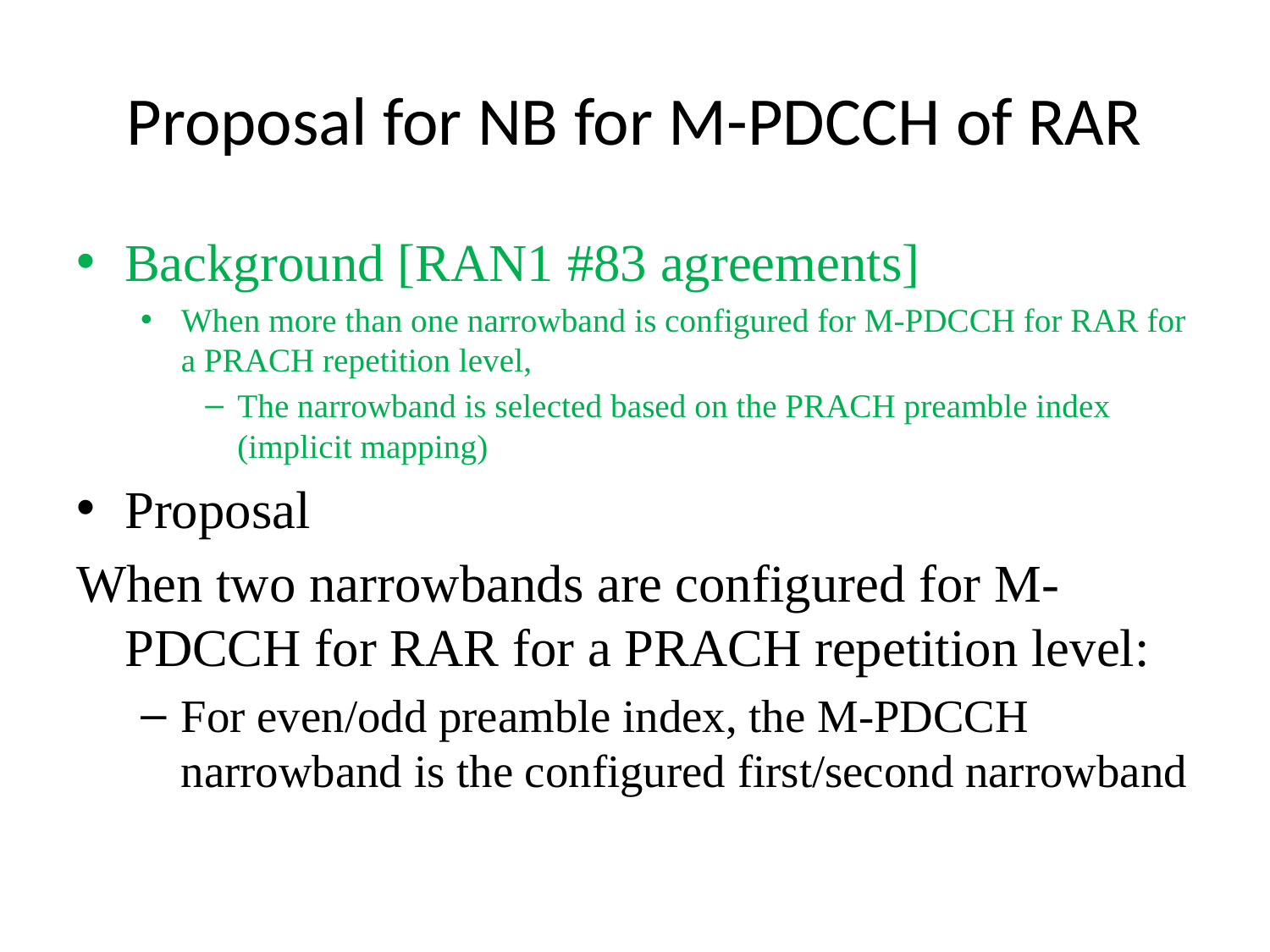

# Proposal for NB for M-PDCCH of RAR
Background [RAN1 #83 agreements]
When more than one narrowband is configured for M-PDCCH for RAR for a PRACH repetition level,
The narrowband is selected based on the PRACH preamble index (implicit mapping)
Proposal
When two narrowbands are configured for M-PDCCH for RAR for a PRACH repetition level:
For even/odd preamble index, the M-PDCCH narrowband is the configured first/second narrowband